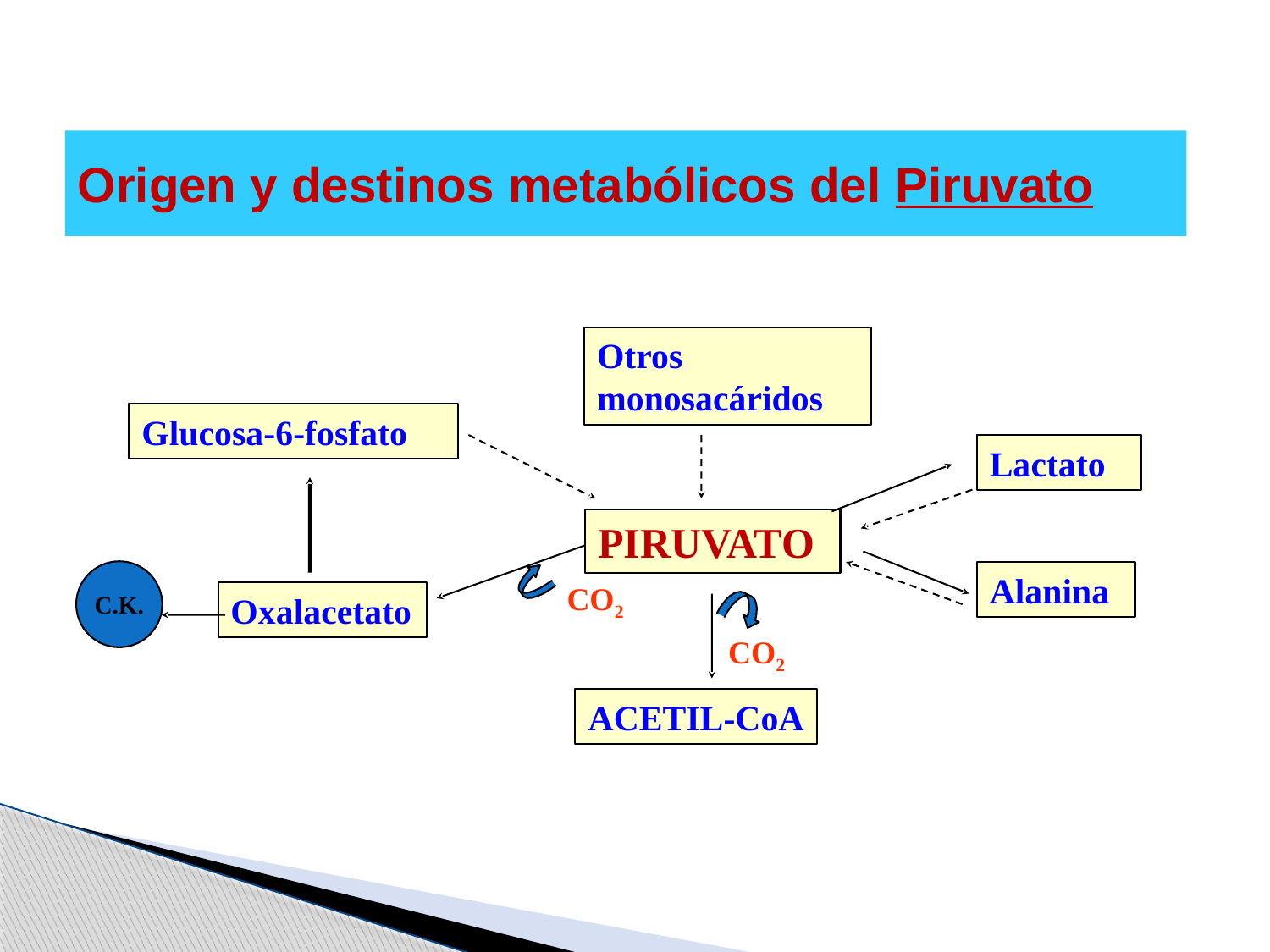

Origen y destinos metabólicos del Piruvato

Otros monosacáridos
Glucosa-6-fosfato

Lactato

PIRUVATO

C.K.

Alanina

CO2
Oxalacetato

CO2
ACETIL-CoA